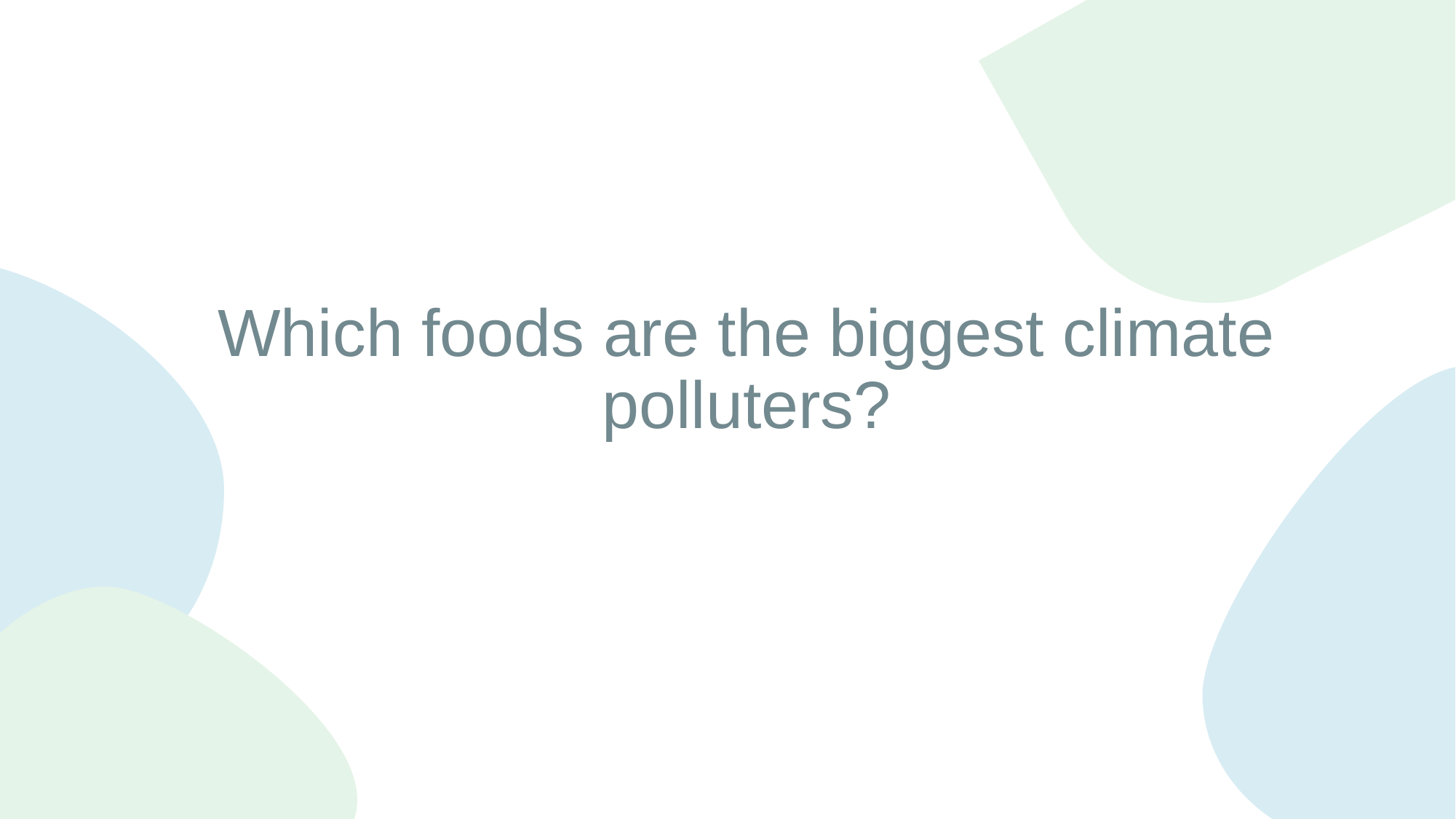

# Which foods are the biggest climate polluters?

9